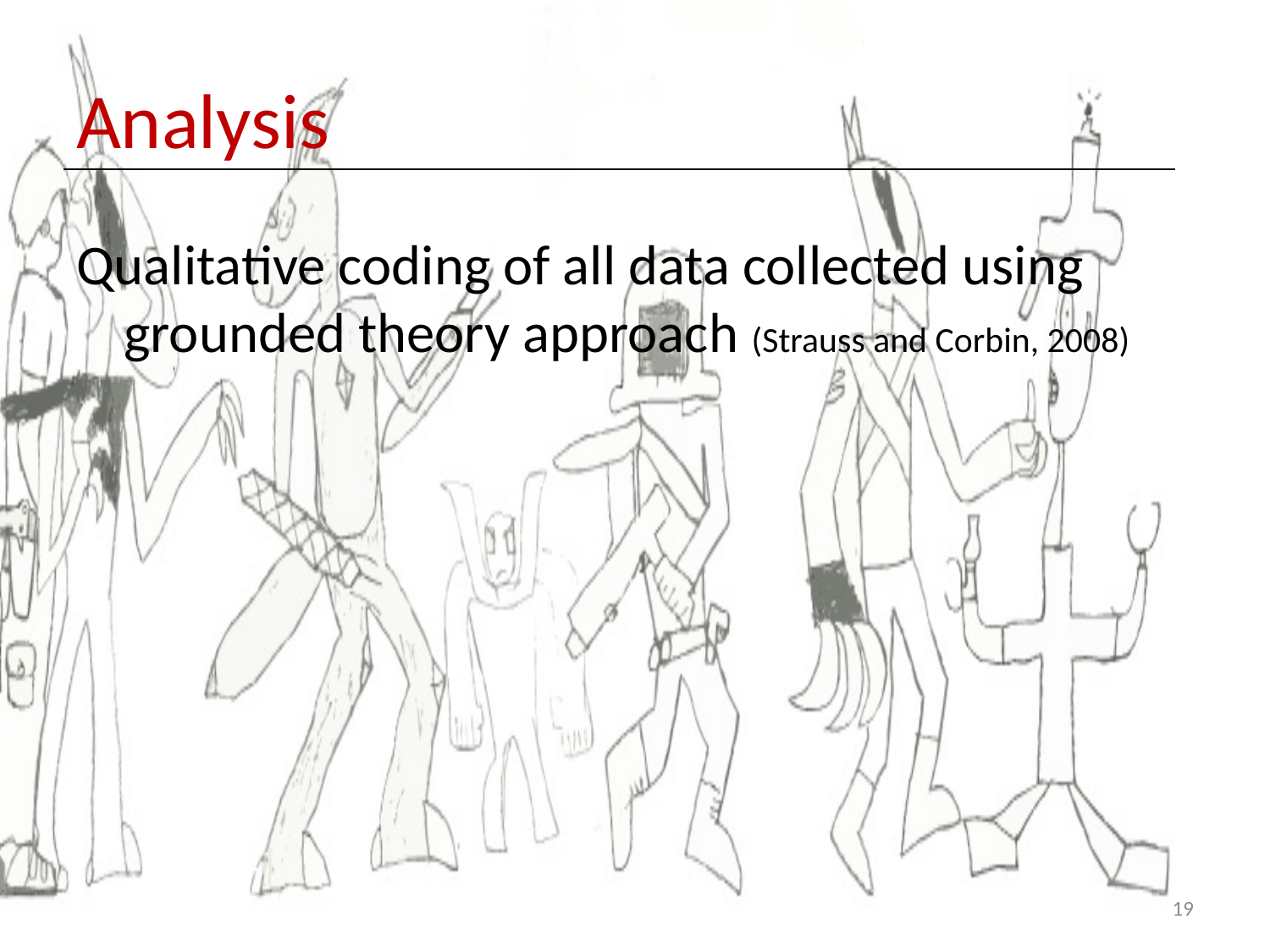

# Analysis
Qualitative coding of all data collected using grounded theory approach (Strauss and Corbin, 2008)

19